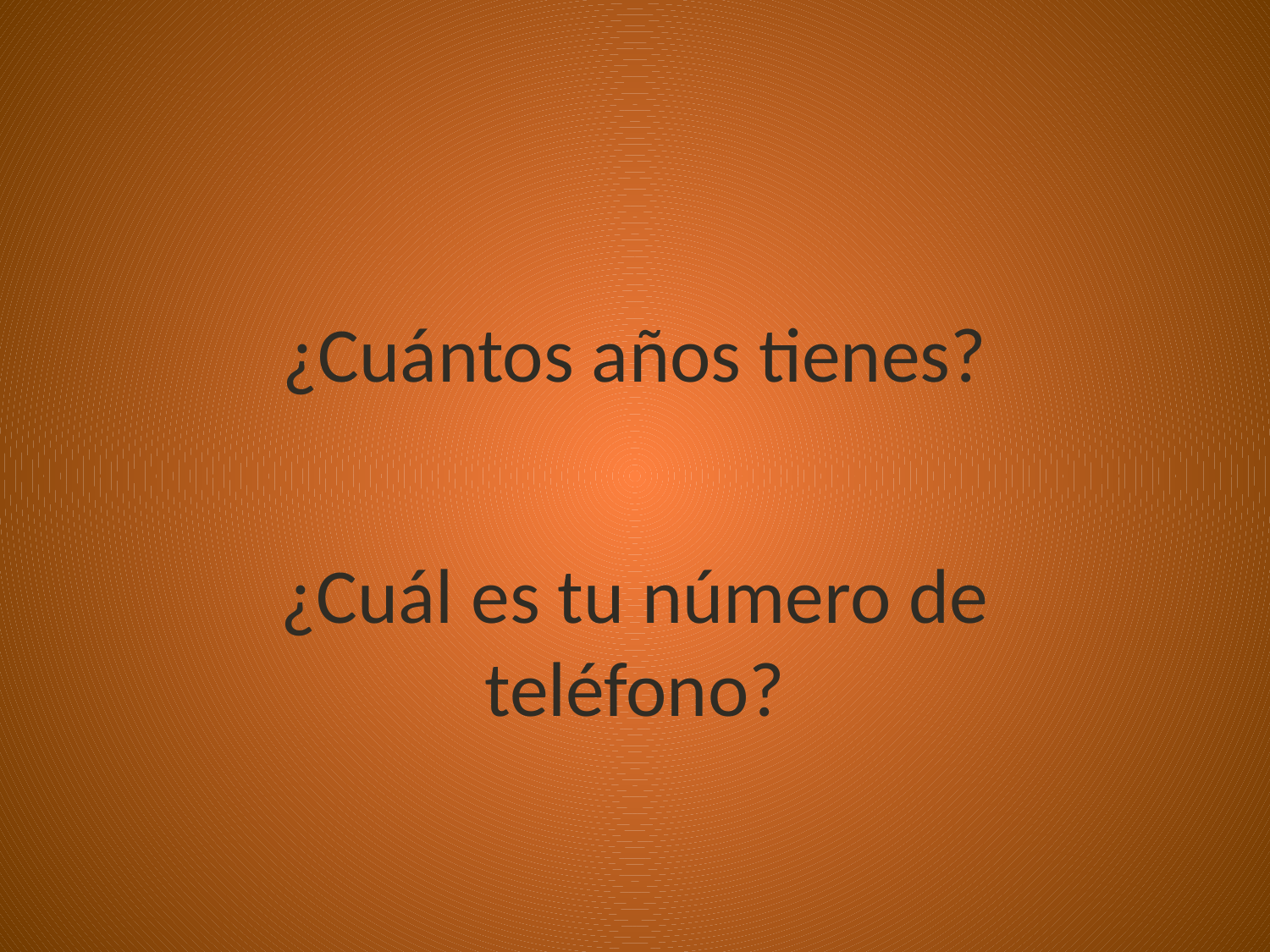

# ¿Cuántos años tienes?
¿Cuál es tu número de teléfono?